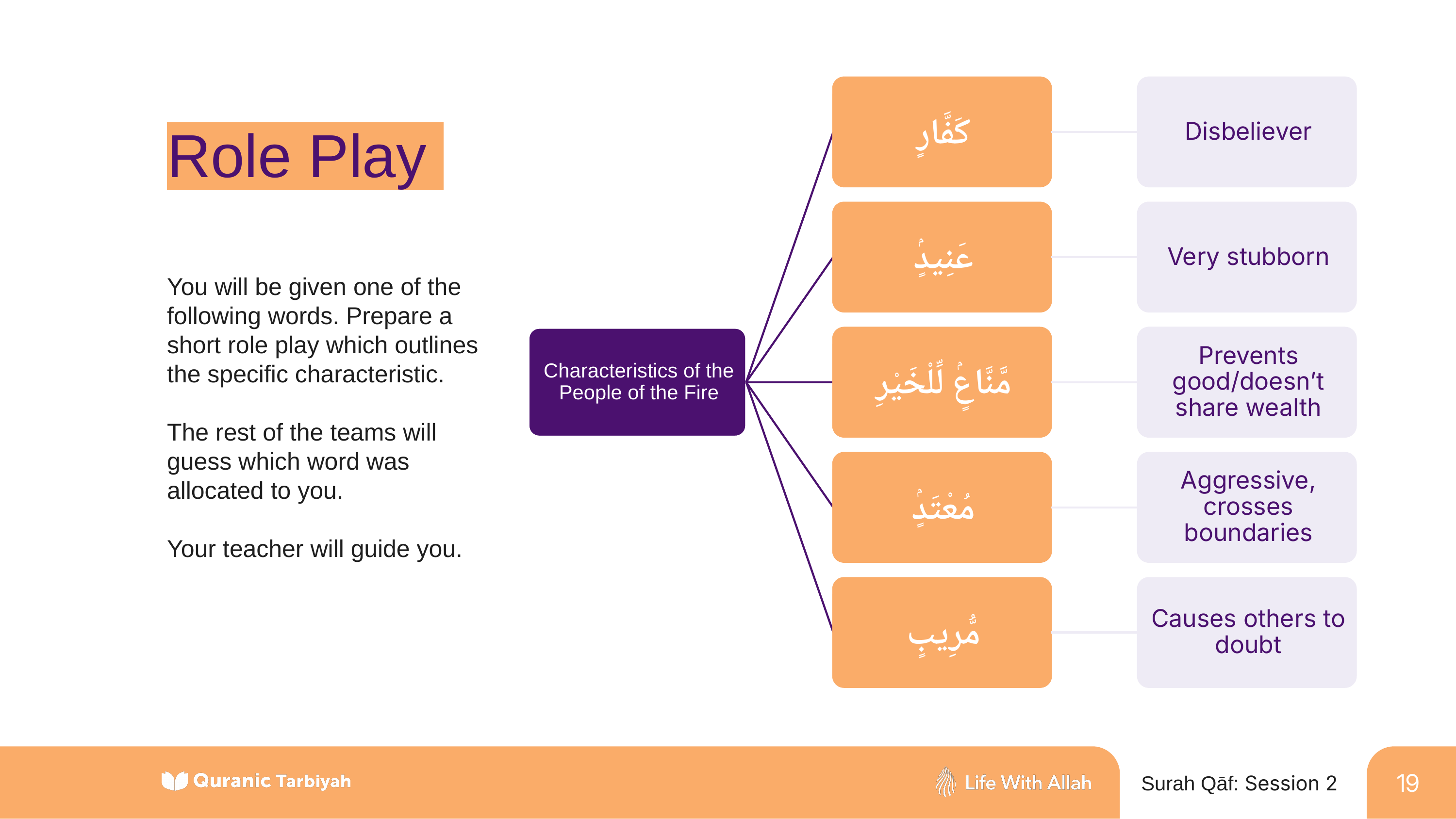

Characteristics of the People of the Fire

كَفَّارٍ

Disbeliever

عَنِيدٍۢ

Very stubborn

مَّنَّاعٍۢ لِّلْخَيْرِ

Prevents good/doesn’t share wealth

مُعْتَدٍۢ

Aggressive, crosses boundaries

مُّرِيبٍ

Causes others to doubt
Role Play
You will be given one of the following words. Prepare a short role play which outlines the specific characteristic.

The rest of the teams will guess which word was allocated to you.

Your teacher will guide you.